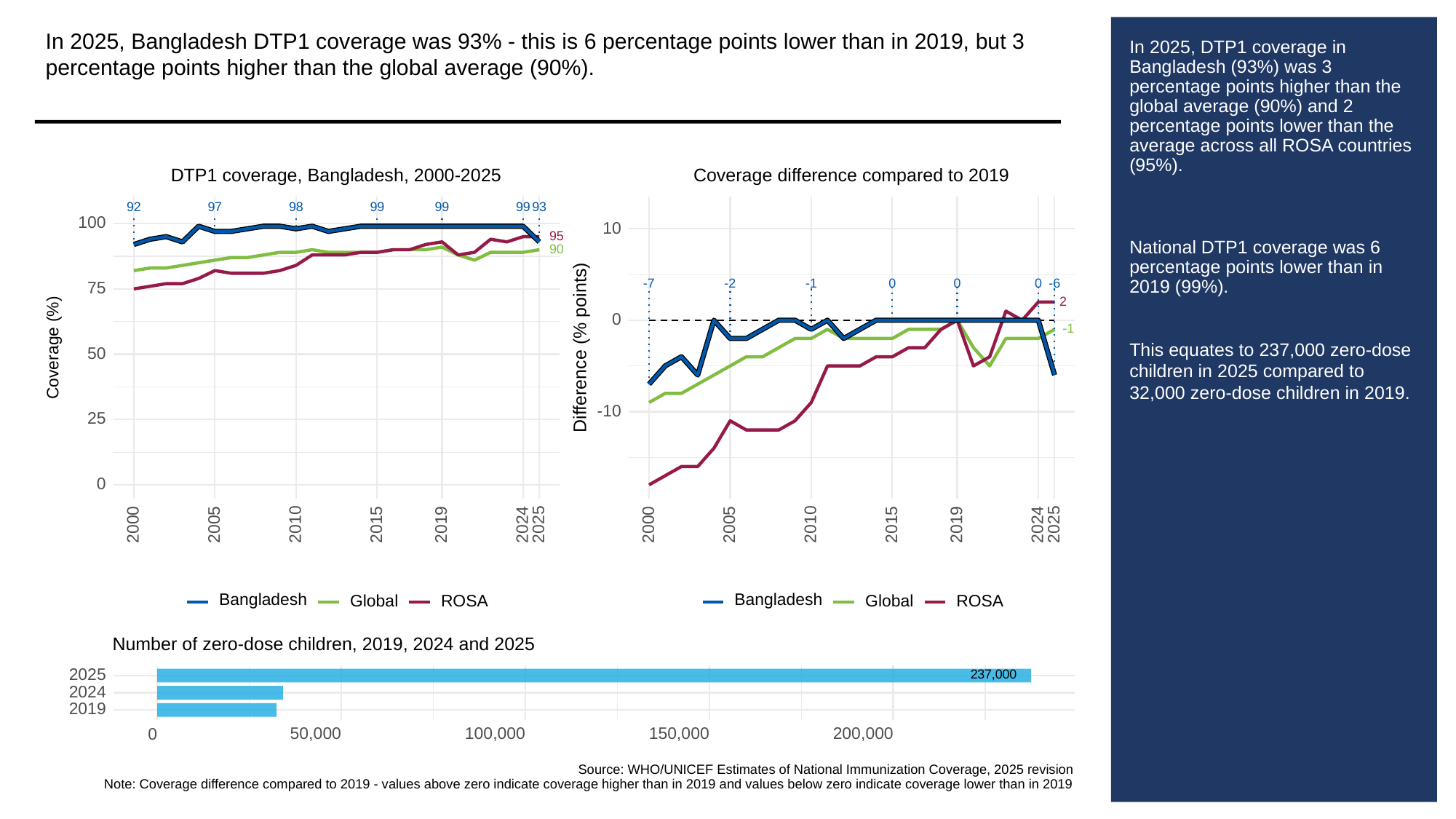

In 2025, Bangladesh DTP1 coverage was 93% - this is 6 percentage points lower than in 2019, but 3 percentage points higher than the global average (90%).
# In 2025, DTP1 coverage in Bangladesh (93%) was 3 percentage points higher than the global average (90%) and 2 percentage points lower than the average across all ROSA countries (95%).

National DTP1 coverage was 6 percentage points lower than in 2019 (99%).

This equates to 237,000 zero-dose children in 2025 compared to 32,000 zero-dose children in 2019.

Coverage difference compared to 2019
DTP1 coverage, Bangladesh, 2000-2025

93
92
97
98
99
99
99
100

10

95

90

0
0
0
-6
-2
-1
-7
75

2

0

-1
Difference (% points)
Coverage (%)
50

-10

25

0

2000
2005
2010
2015
2019
2024
2025
2000
2005
2010
2015
2019
2024
2025
Bangladesh
Bangladesh
ROSA
ROSA
Global
Global

Number of zero-dose children, 2019, 2024 and 2025

237,000
2025

2024

2019

50,000
100,000
150,000
200,000
0
Source: WHO/UNICEF Estimates of National Immunization Coverage, 2025 revision
Note: Coverage difference compared to 2019 - values above zero indicate coverage higher than in 2019 and values below zero indicate coverage lower than in 2019